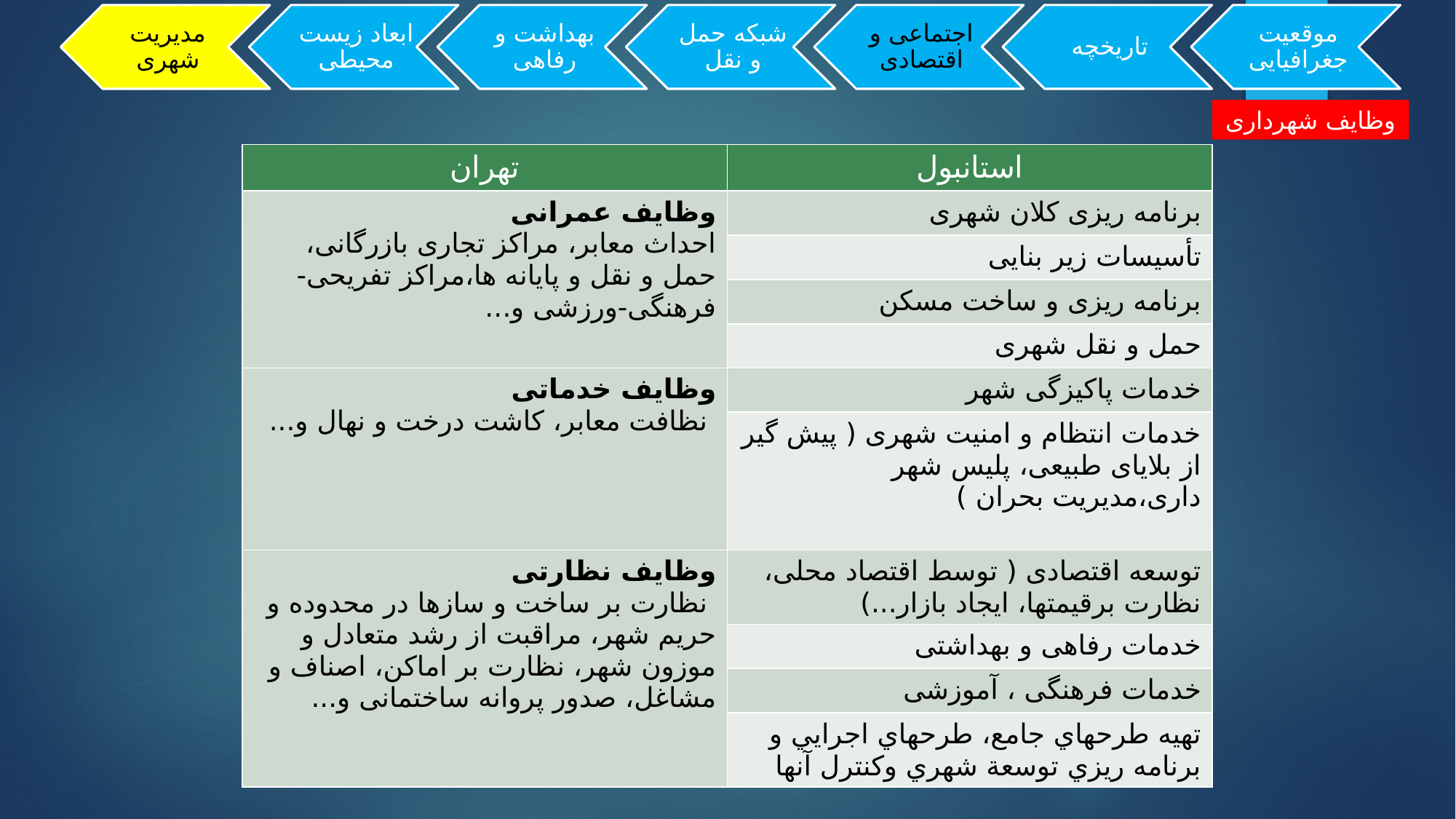

موقعیت جغرافیایی
تاریخچه
اجتماعی و اقتصادی
شبکه حمل و نقل
بهداشت و رفاهی
ابعاد زیست محیطی
مدیریت شهری
وظایف شهرداری
| تهران | استانبول |
| --- | --- |
| وظایف عمرانی احداث معابر، مراکز تجاری بازرگانی، حمل و نقل و پایانه ها،مراکز تفریحی-فرهنگی-ورزشی و... | برنامه ریزی کلان شهری |
|  | تأسیسات زیر بنایی |
|  | برنامه ریزی و ساخت مسکن |
|  | حمل و نقل شهری |
| وظایف خدماتی نظافت معابر، کاشت درخت و نهال و... | خدمات پاکیزگی شهر |
|  | خدمات انتظام و امنیت شهری ( پیش گیر از بلایای طبیعی، پلیس شهر داری،مدیریت بحران ) |
| وظایف نظارتی نظارت بر ساخت و سازها در محدوده و حریم شهر، مراقبت از رشد متعادل و موزون شهر، نظارت بر اماکن، اصناف و مشاغل، صدور پروانه ساختمانی و... | توسعه اقتصادی ( توسط اقتصاد محلی، نظارت برقیمتها، ایجاد بازار...) |
|  | خدمات رفاهی و بهداشتی |
|  | خدمات فرهنگی ، آموزشی |
|  | تهيه طرحهاي جامع، طرحهاي اجرايي و برنامه ريزي توسعة شهري وکنترل آنها |